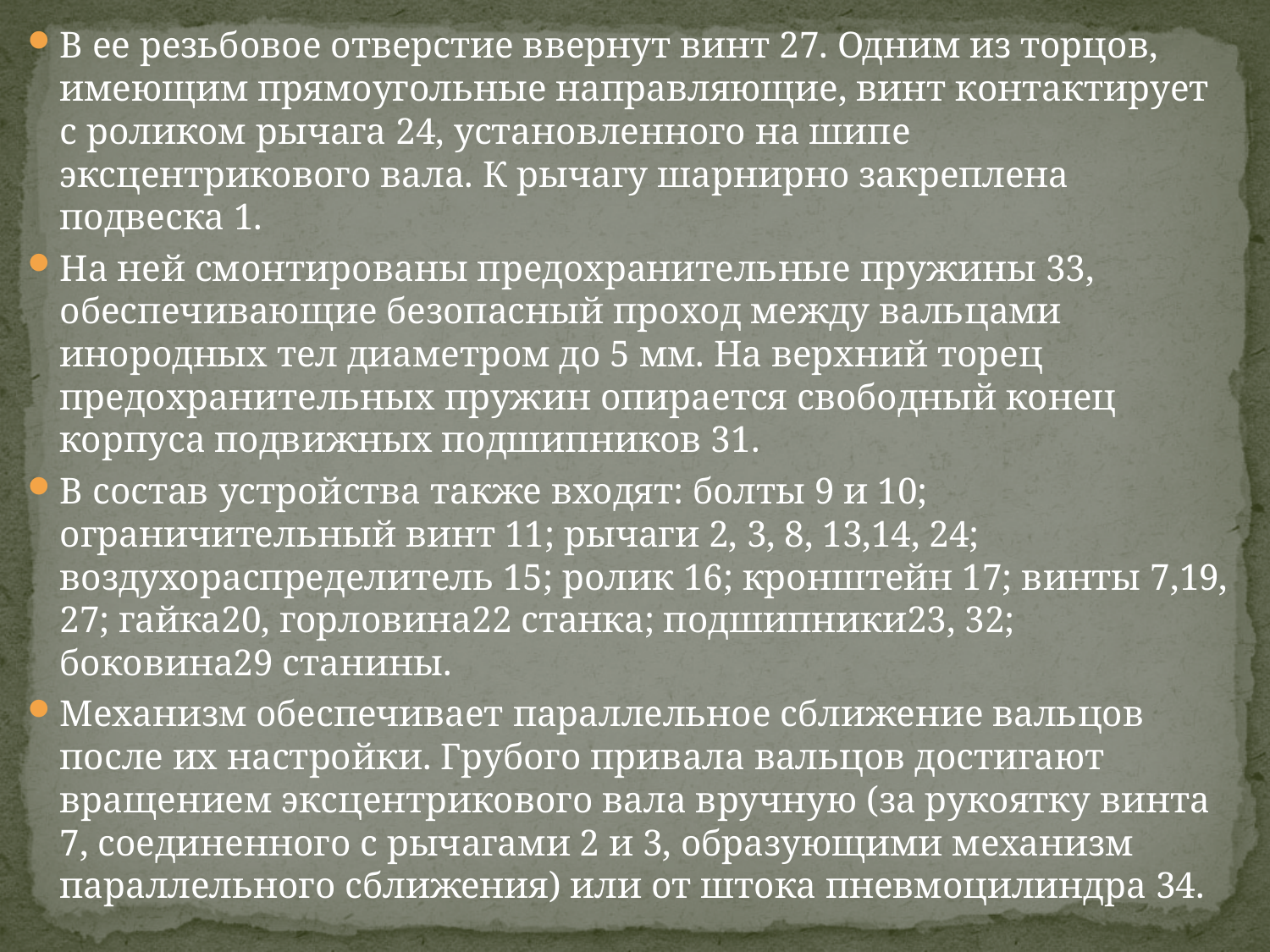

В ее резьбовое отверстие ввернут винт 27. Одним из торцов, имеющим прямоугольные направляющие, винт контактирует с роликом рычага 24, установленного на шипе эксцентрикового вала. К рычагу шарнирно закреплена подвеска 1.
На ней смонтированы предохранительные пружины 33, обеспечивающие безопасный проход между вальцами инородных тел диаметром до 5 мм. На верхний торец предохранительных пружин опирается свободный конец корпуса подвижных подшипников 31.
В состав устройства также входят: болты 9 и 10; ограничительный винт 11; рычаги 2, 3, 8, 13,14, 24; воздухораспределитель 15; ролик 16; кронштейн 17; винты 7,19, 27; гайка20, горловина22 станка; подшипники23, 32; боковина29 станины.
Механизм обеспечивает параллельное сближение вальцов после их настройки. Грубого привала вальцов достигают вращением эксцентрикового вала вручную (за рукоятку винта 7, соединенного с рычагами 2 и 3, образующими механизм параллельного сближения) или от штока пневмоцилиндра 34.